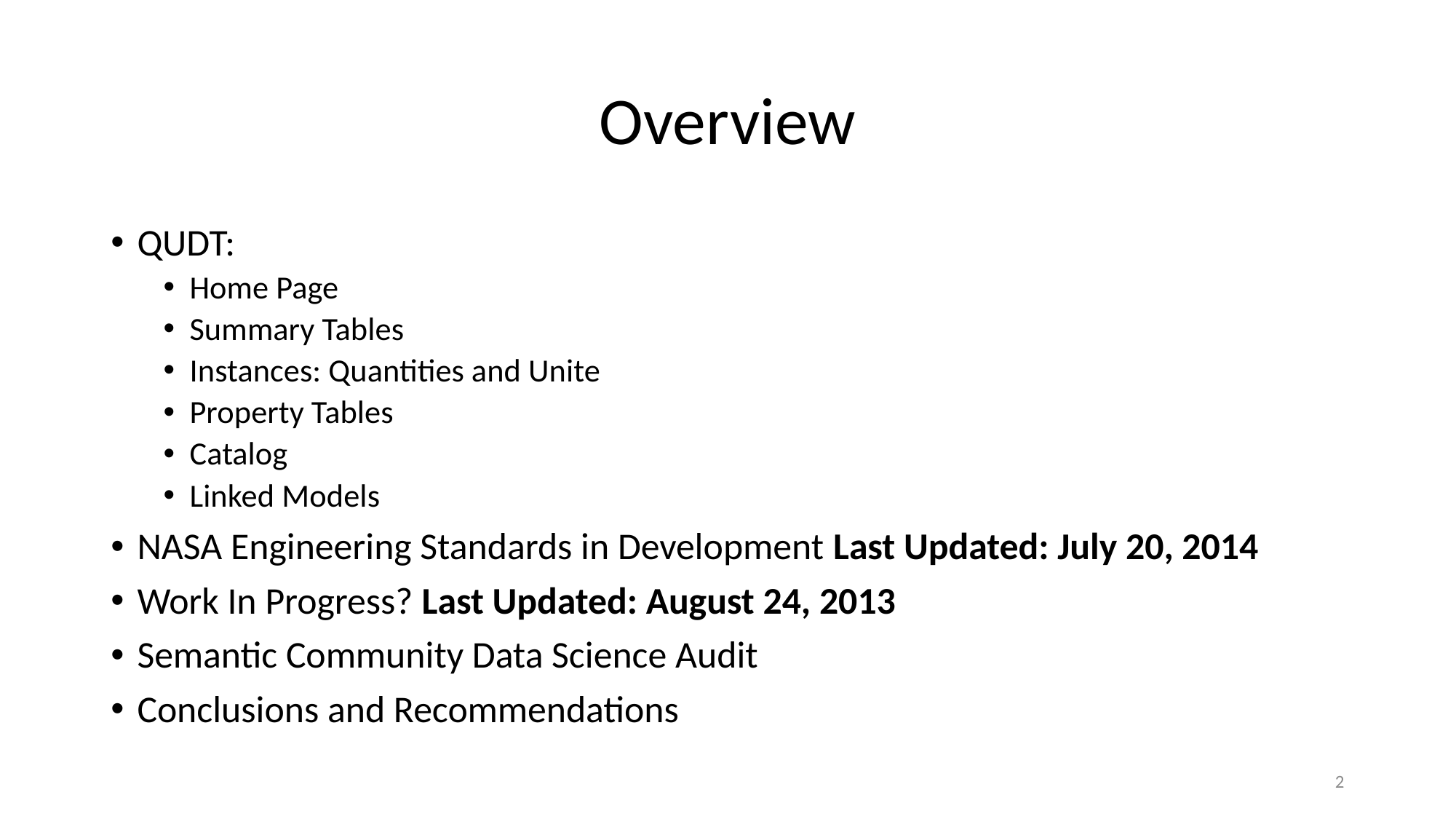

# Overview
QUDT:
Home Page
Summary Tables
Instances: Quantities and Unite
Property Tables
Catalog
Linked Models
NASA Engineering Standards in Development Last Updated: July 20, 2014
Work In Progress? Last Updated: August 24, 2013
Semantic Community Data Science Audit
Conclusions and Recommendations
2